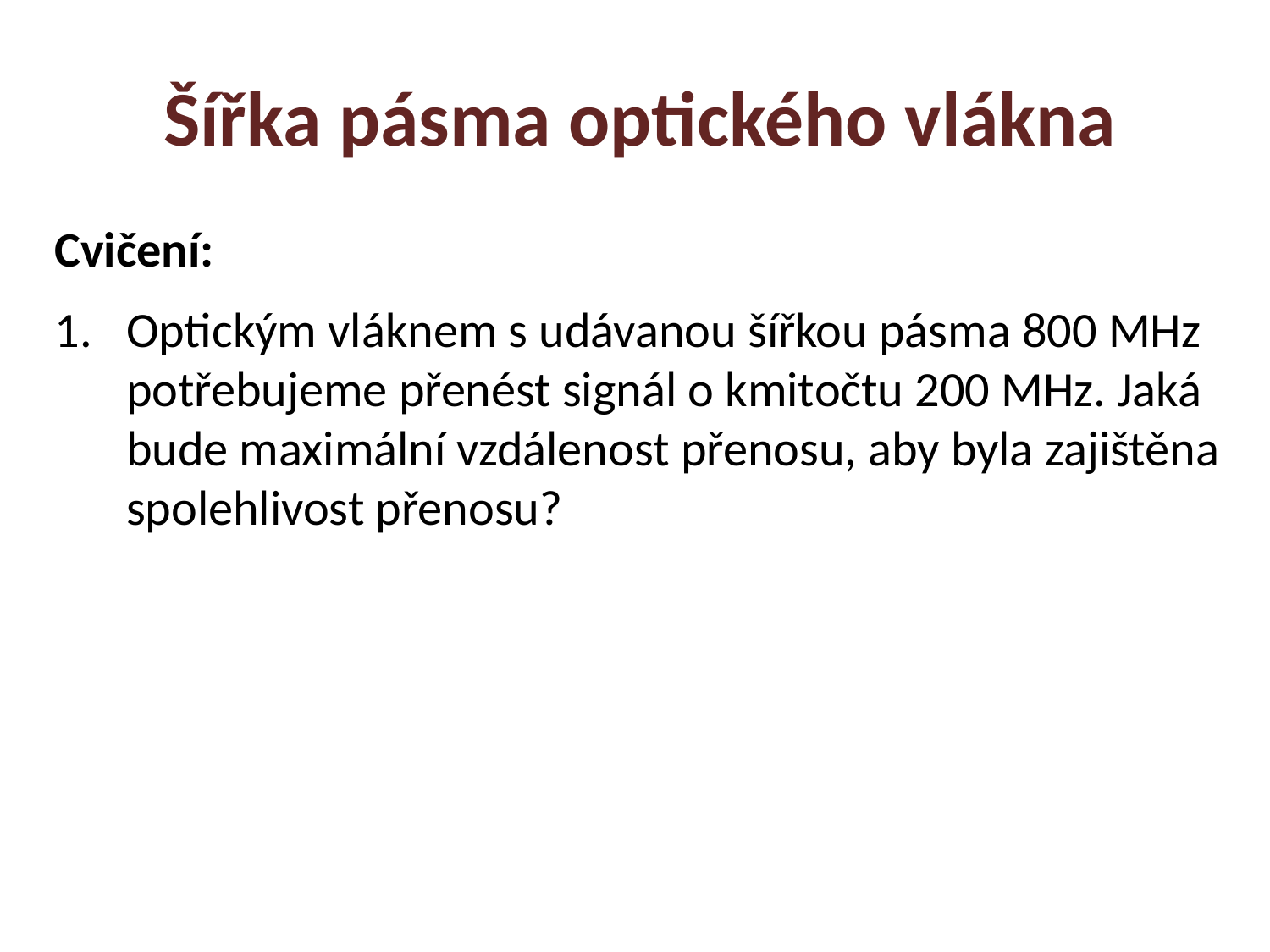

Šířka pásma optického vlákna
Cvičení:
Optickým vláknem s udávanou šířkou pásma 800 MHz potřebujeme přenést signál o kmitočtu 200 MHz. Jaká bude maximální vzdálenost přenosu, aby byla zajištěna spolehlivost přenosu?